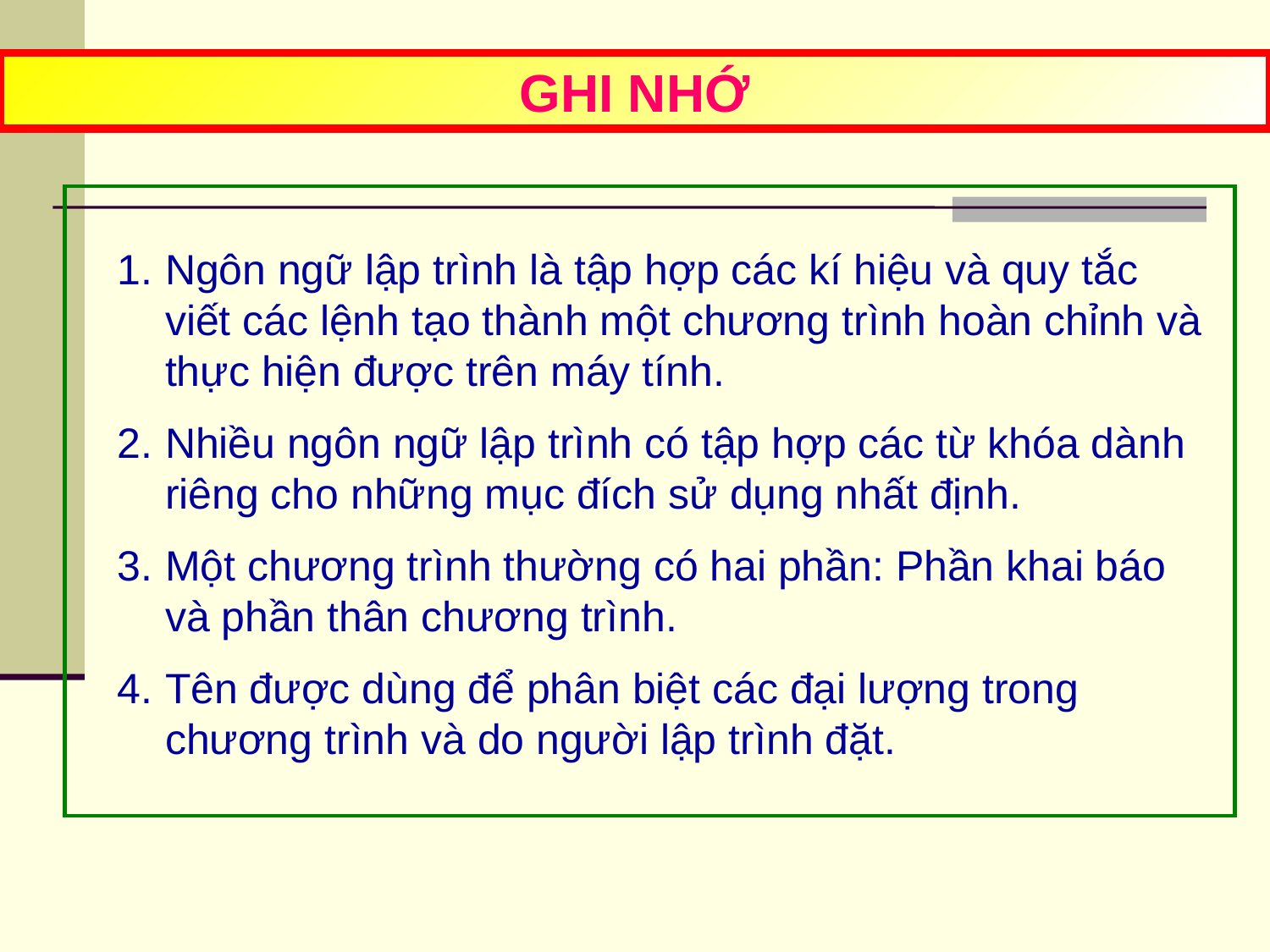

GHI NHỚ

Ngôn ngữ lập trình là tập hợp các kí hiệu và quy tắc viết các lệnh tạo thành một chương trình hoàn chỉnh và thực hiện được trên máy tính.
Nhiều ngôn ngữ lập trình có tập hợp các từ khóa dành riêng cho những mục đích sử dụng nhất định.
Một chương trình thường có hai phần: Phần khai báo và phần thân chương trình.
Tên được dùng để phân biệt các đại lượng trong chương trình và do người lập trình đặt.